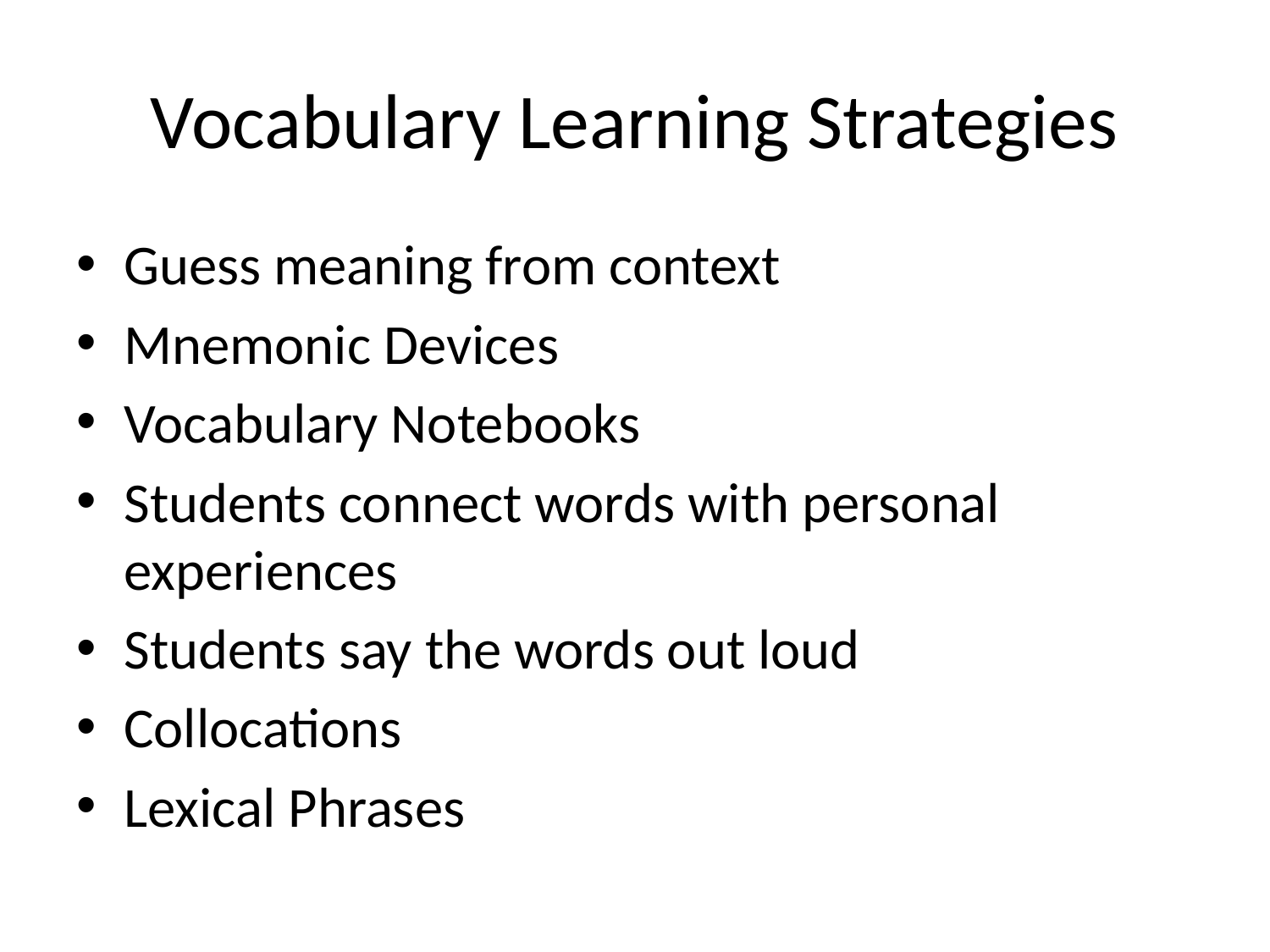

# Vocabulary Learning Strategies
Guess meaning from context
Mnemonic Devices
Vocabulary Notebooks
Students connect words with personal experiences
Students say the words out loud
Collocations
Lexical Phrases